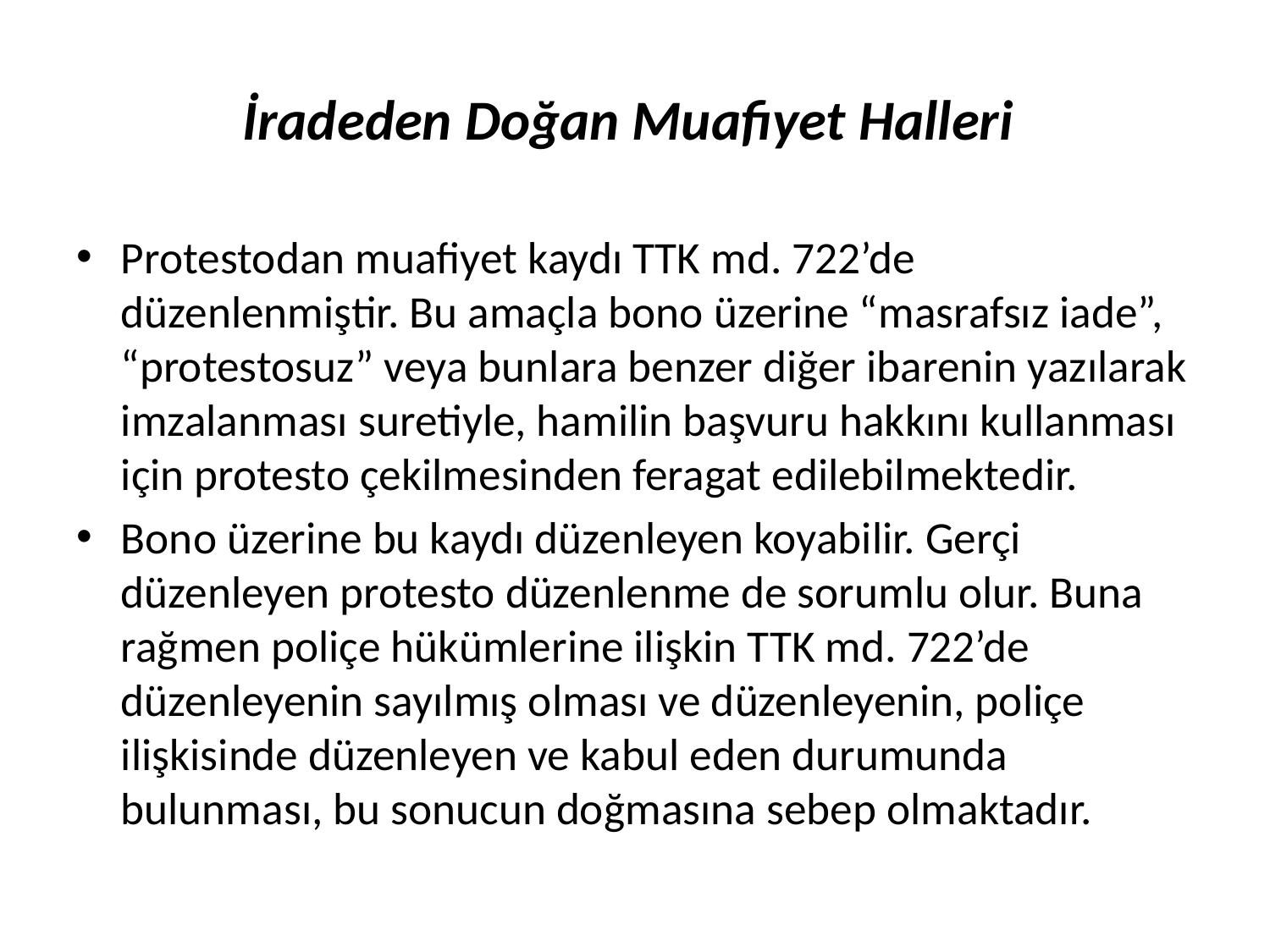

# İradeden Doğan Muafiyet Halleri
Protestodan muafiyet kaydı TTK md. 722’de düzenlenmiştir. Bu amaçla bono üzerine “masrafsız iade”, “protestosuz” veya bunlara benzer diğer ibarenin yazılarak imzalanması suretiyle, hamilin başvuru hakkını kullanması için protesto çekilmesinden feragat edilebilmektedir.
Bono üzerine bu kaydı düzenleyen koyabilir. Gerçi düzenleyen protesto düzenlenme de sorumlu olur. Buna rağmen poliçe hükümlerine ilişkin TTK md. 722’de düzenleyenin sayılmış olması ve düzenleyenin, poliçe ilişkisinde düzenleyen ve kabul eden durumunda bulunması, bu sonucun doğmasına sebep olmaktadır.